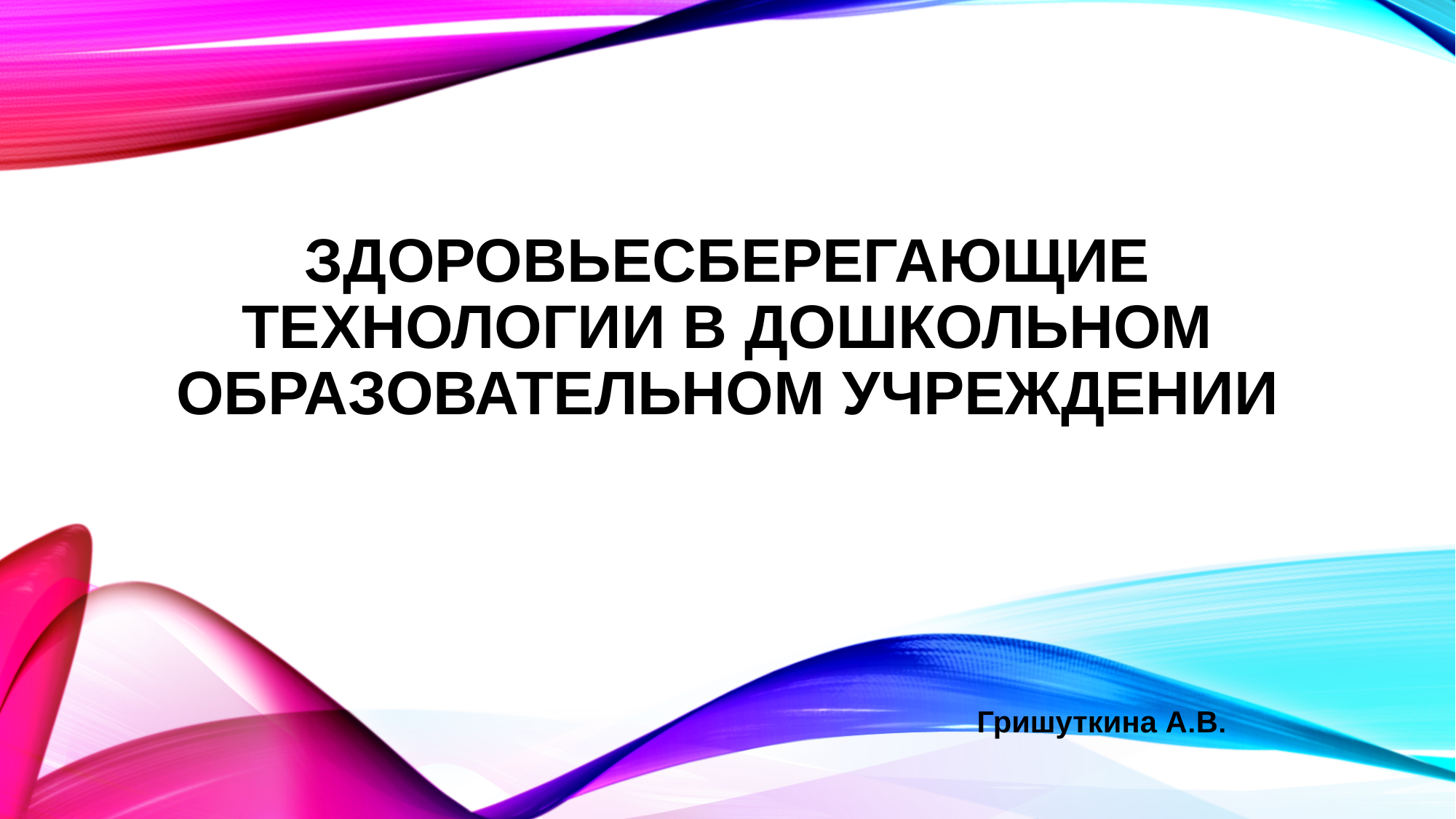

# ЗДОРОВЬЕСБЕРЕГАЮЩИЕ ТЕХНОЛОГИИ В ДОШКОЛЬНОМ ОБРАЗОВАТЕЛЬНОМ УЧРЕЖДЕНИИ
Гришуткина А.В.